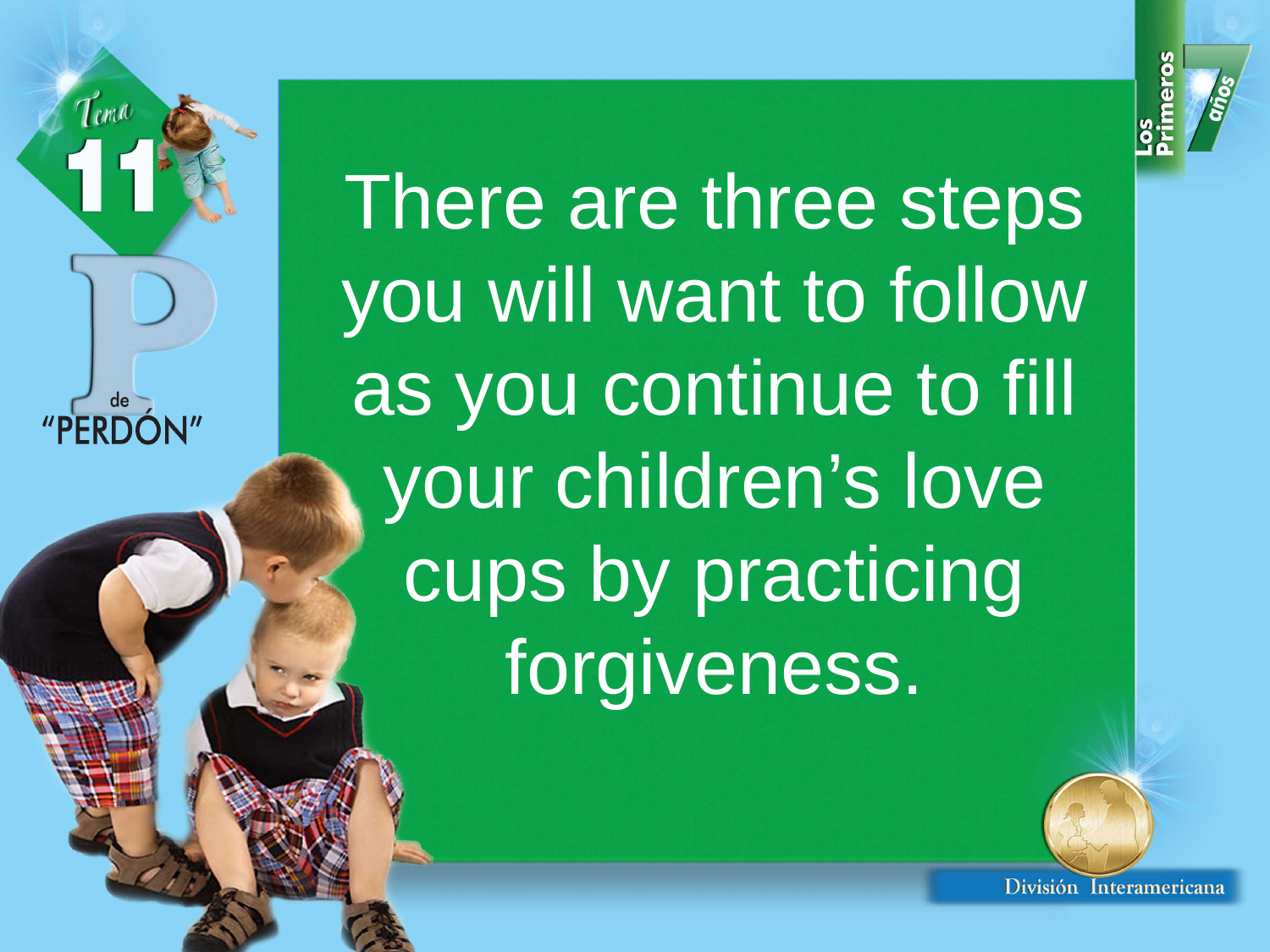

There are three steps you will want to follow as you continue to fill your children’s love cups by practicing forgiveness.